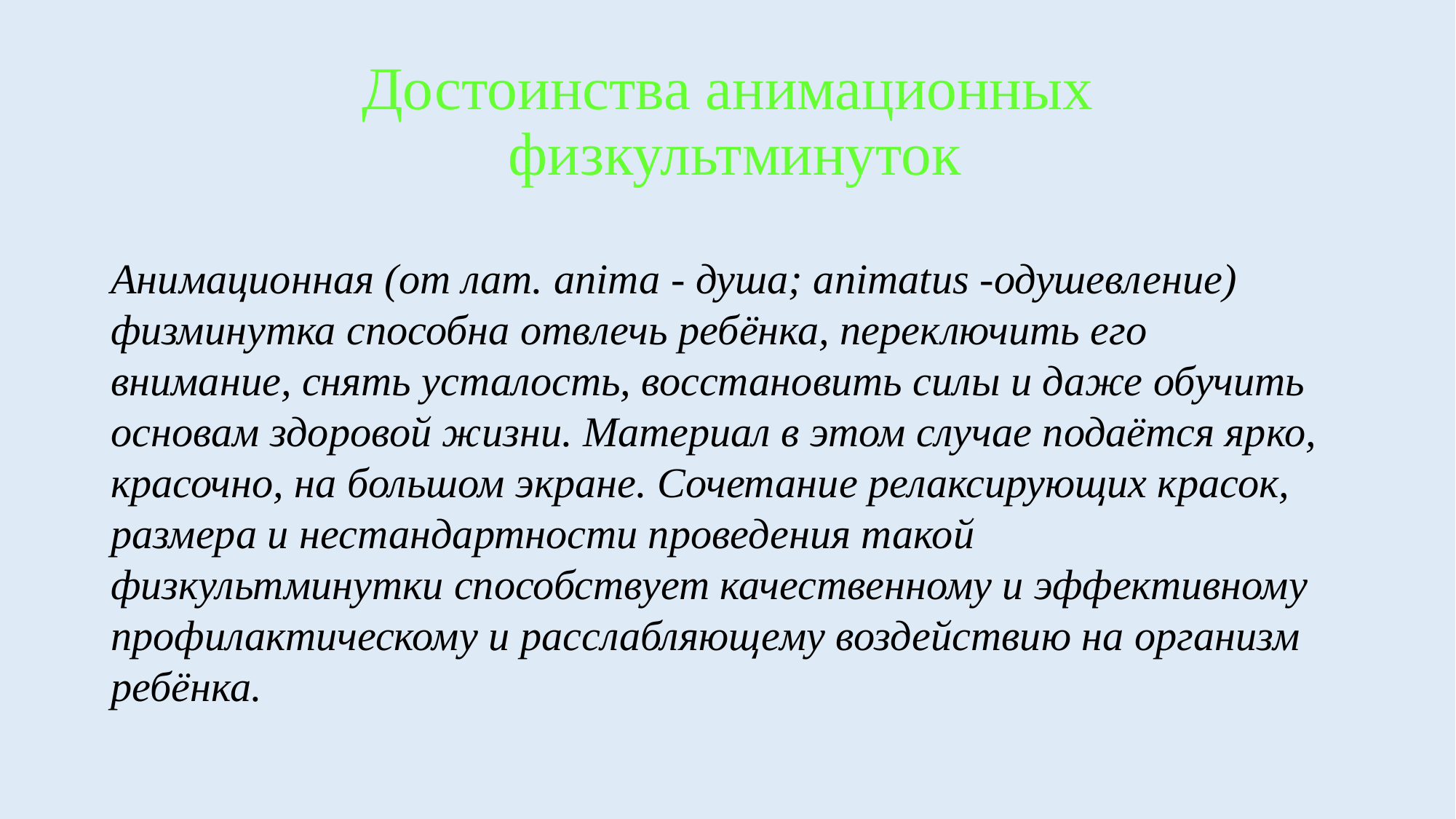

# Достоинства анимационных физкультминуток
Анимационная (от лат. апіта - душа; animatus -одушевление) физминутка способна отвлечь ребёнка, переключить его внимание, снять усталость, восстановить силы и даже обучить основам здоровой жизни. Материал в этом случае подаётся ярко, красочно, на большом экране. Сочетание релаксирующих красок, размера и нестандартности проведения такой физкультминутки способствует качественному и эффективному профилактическому и расслабляющему воздействию на организм ребёнка.